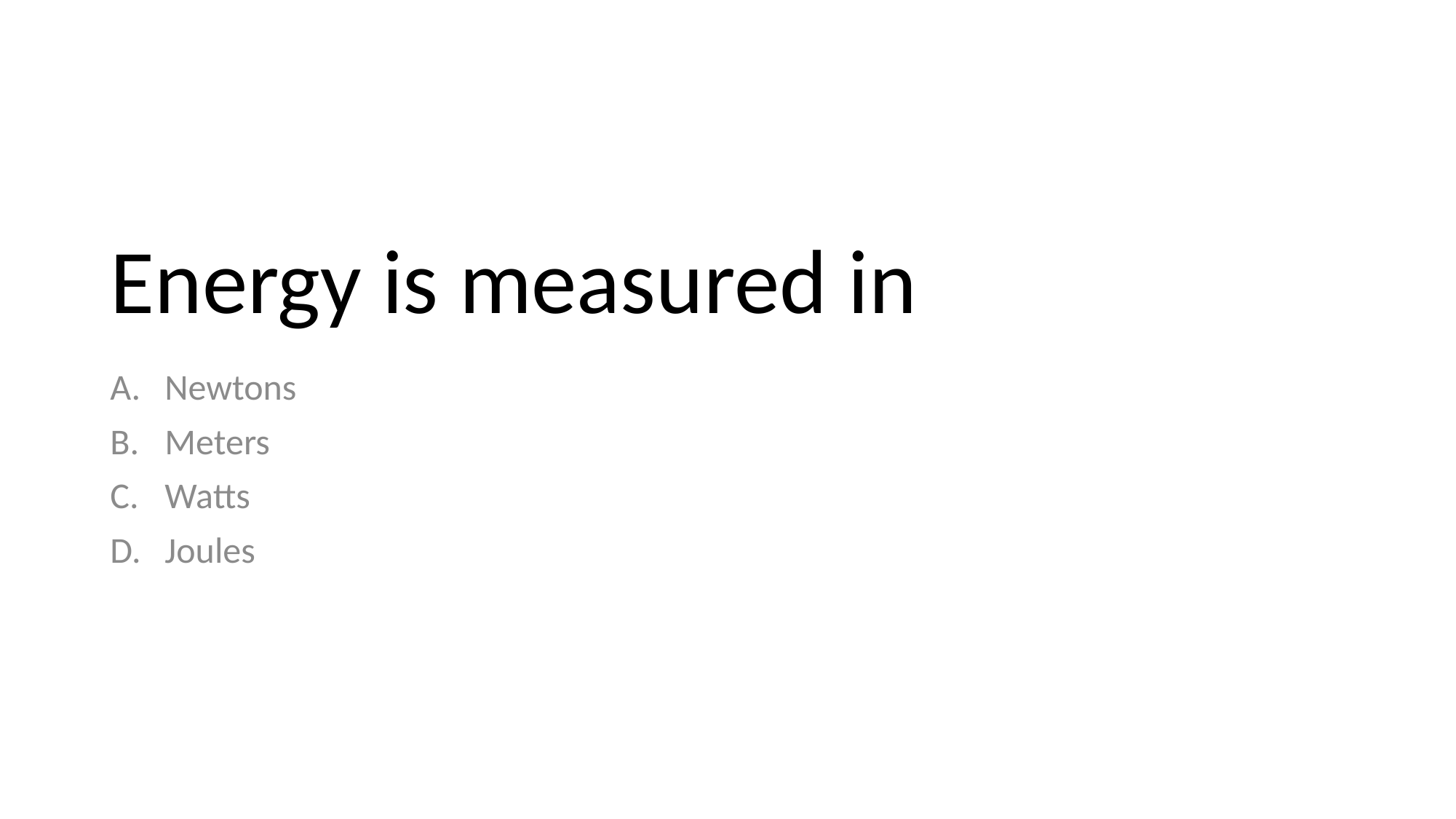

# Energy is measured in
Newtons
Meters
Watts
Joules